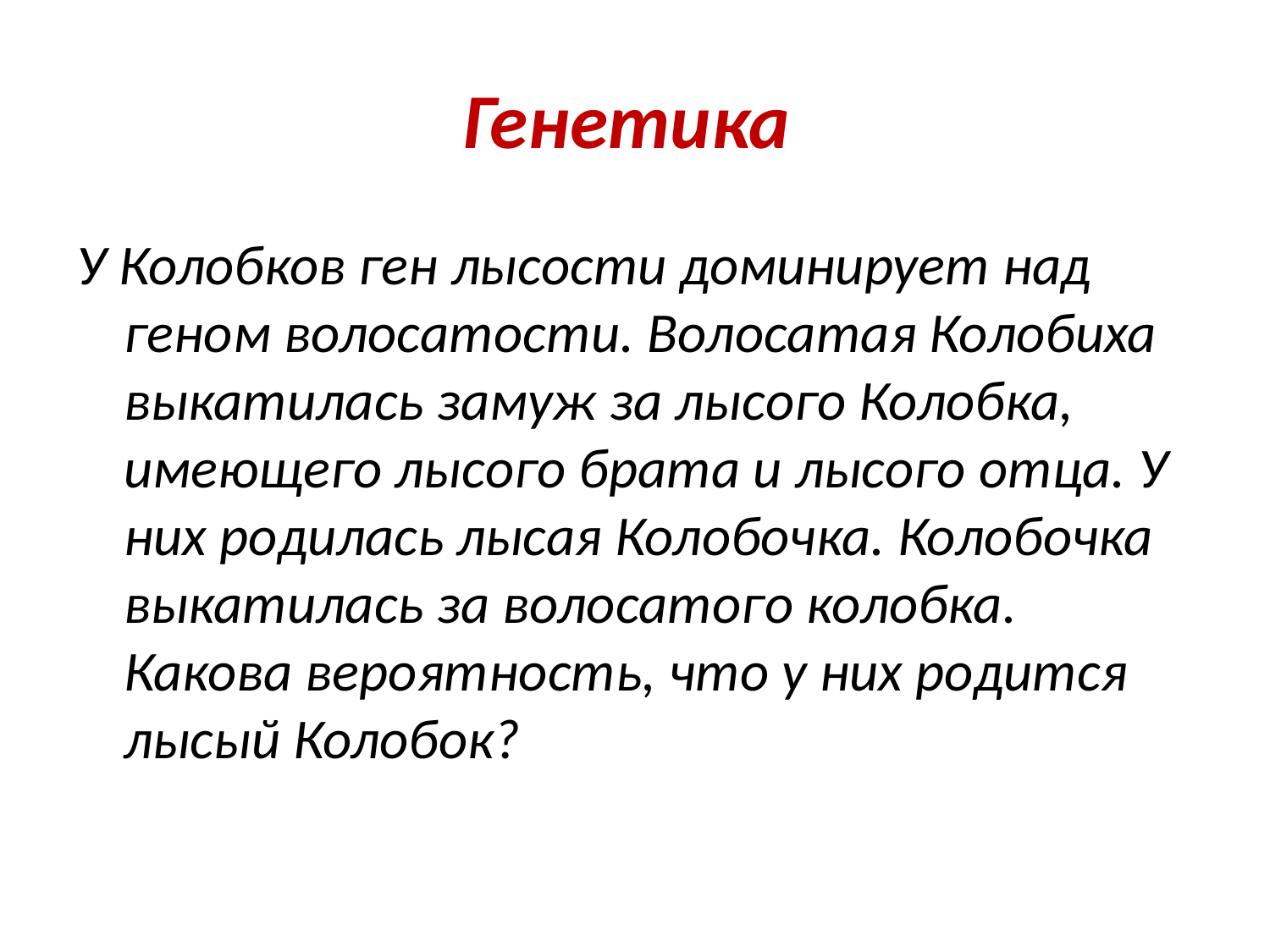

# Генетика
У Колобков ген лысости доминирует над геном волосатости. Волосатая Колобиха выкатилась замуж за лысого Колобка, имеющего лысого брата и лысого отца. У них родилась лысая Колобочка. Колобочка выкатилась за волосатого колобка. Какова вероятность, что у них родится лысый Колобок?